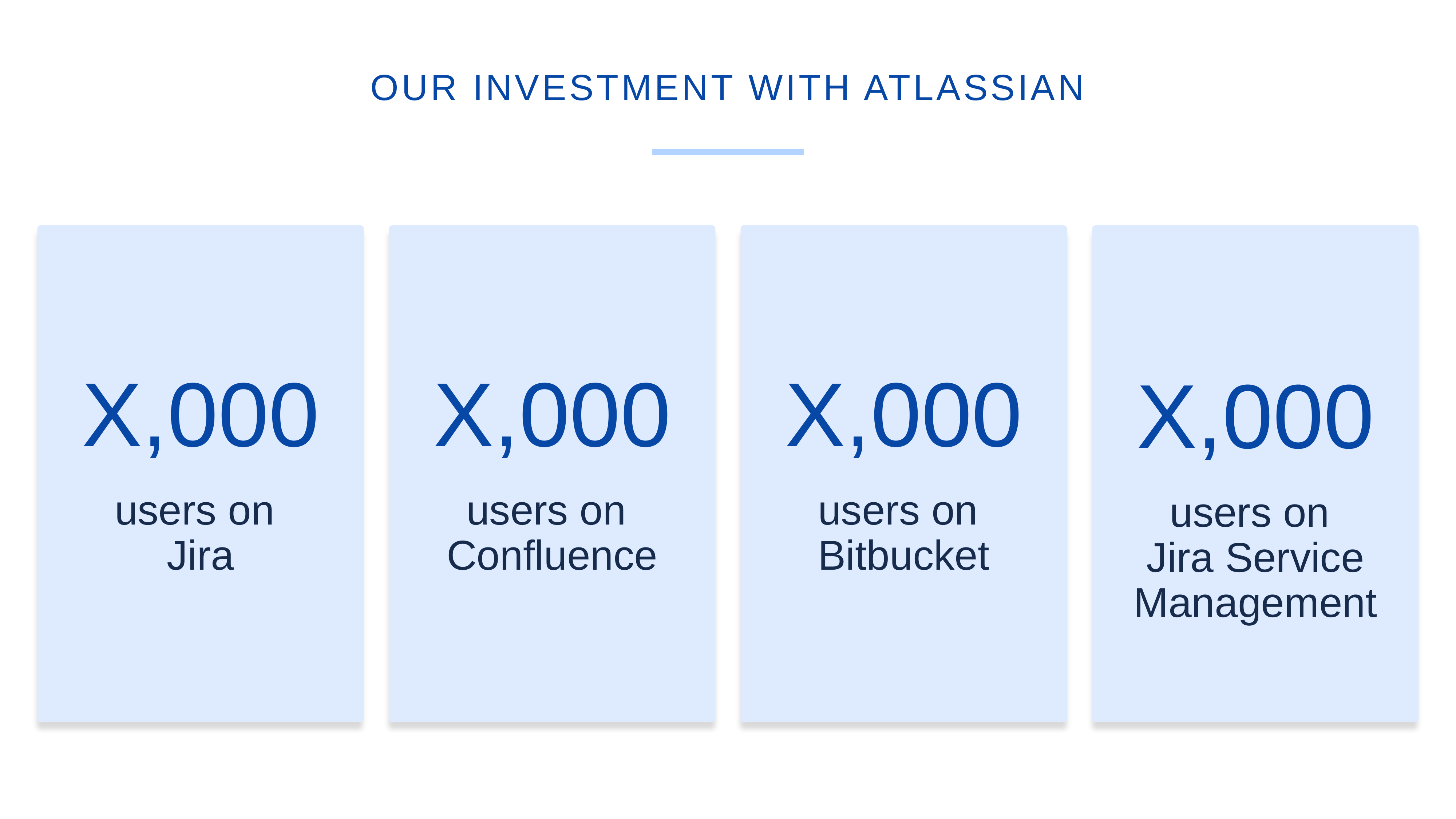

our investment with atlassian

X,000

users on
Jira

X,000

users on
Confluence

X,000

users on
Bitbucket

X,000

users on
Jira Service Management